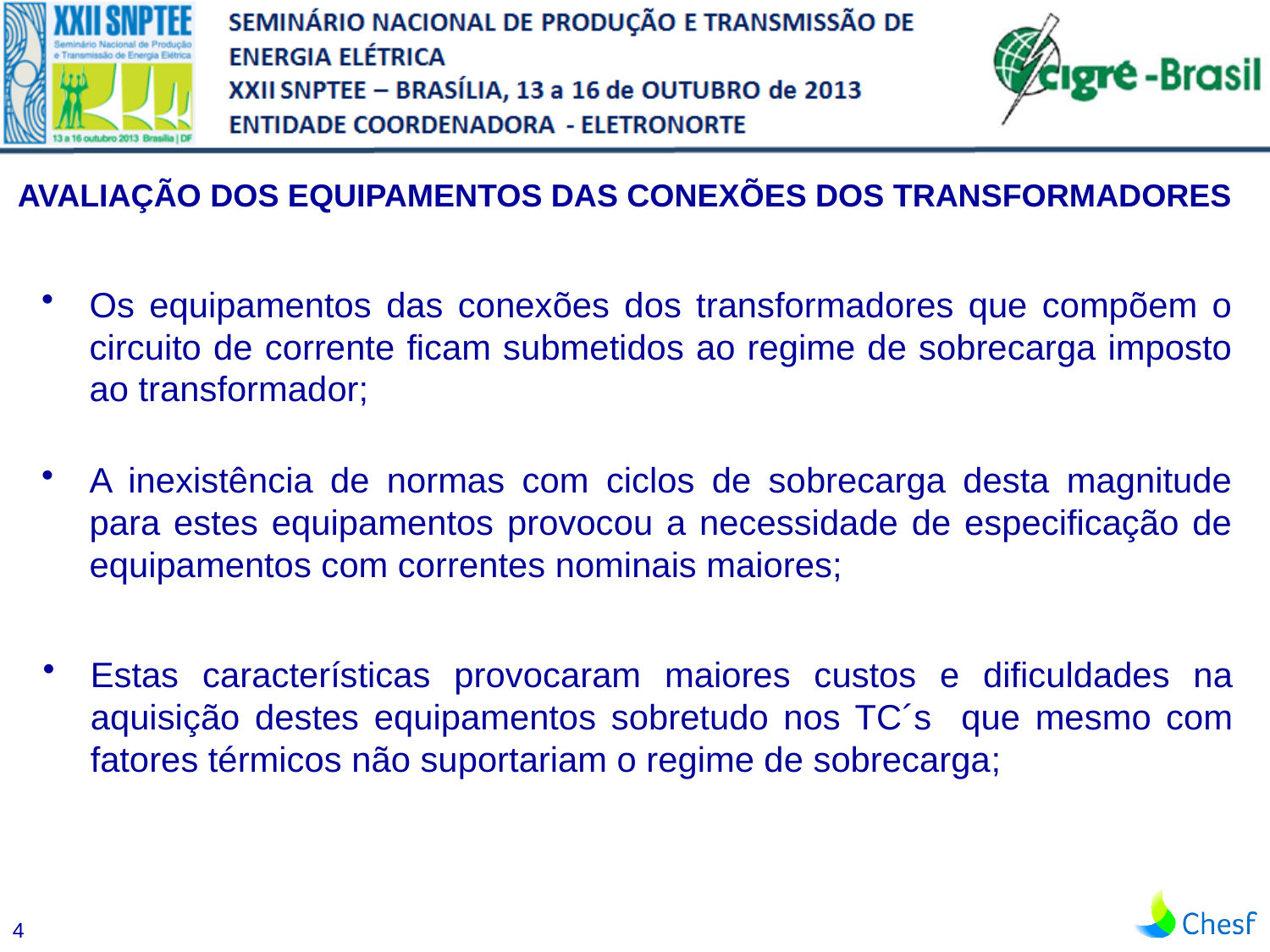

| Avaliação dos equipamentos das conexões dos Transformadores |
| --- |
Os equipamentos das conexões dos transformadores que compõem o circuito de corrente ficam submetidos ao regime de sobrecarga imposto ao transformador;
A inexistência de normas com ciclos de sobrecarga desta magnitude para estes equipamentos provocou a necessidade de especificação de equipamentos com correntes nominais maiores;
Estas características provocaram maiores custos e dificuldades na aquisição destes equipamentos sobretudo nos TC´s  que mesmo com fatores térmicos não suportariam o regime de sobrecarga;
4